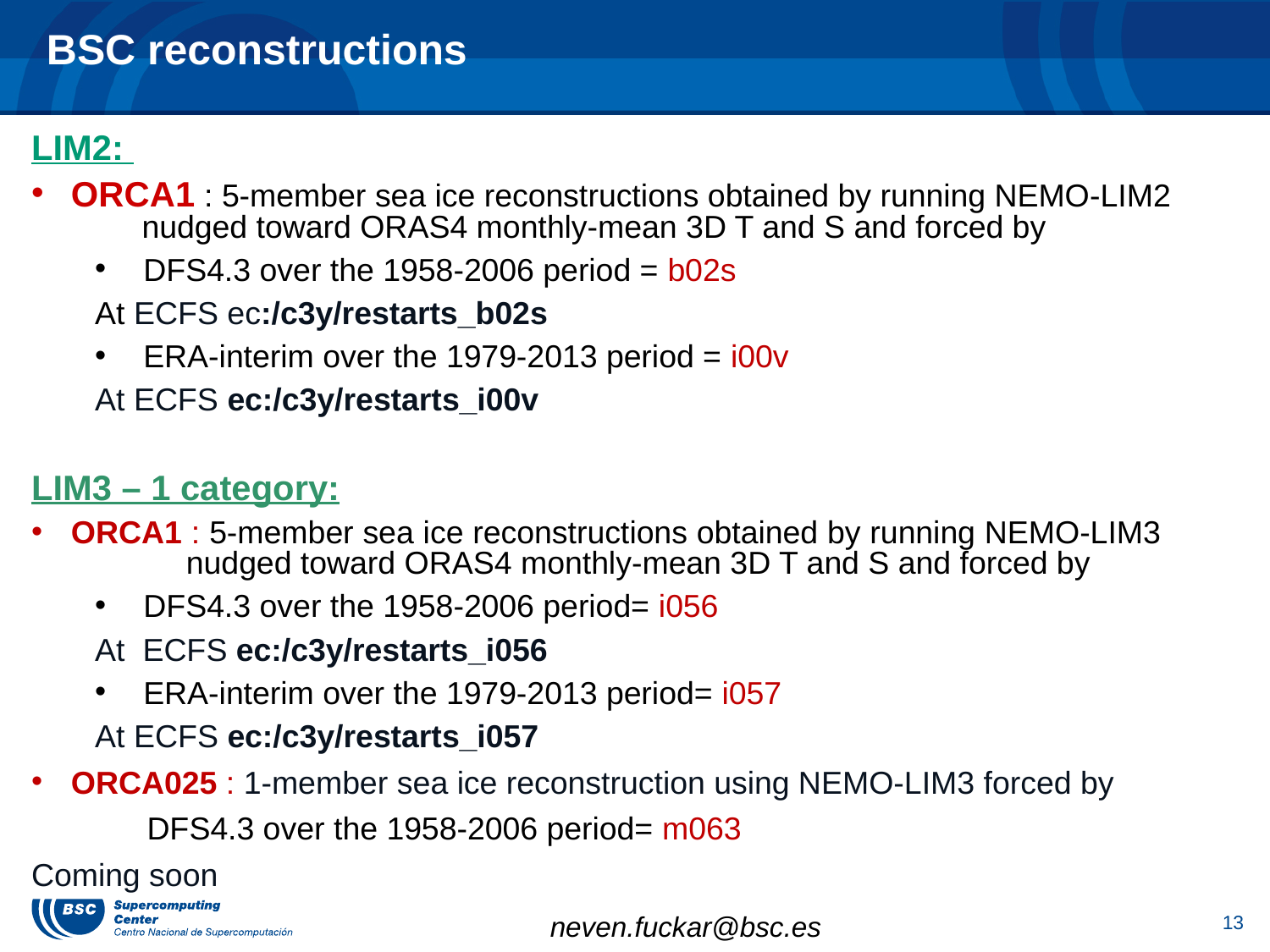

BSC reconstructions
LIM2:
ORCA1 : 5-member sea ice reconstructions obtained by running NEMO-LIM2               nudged toward ORAS4 monthly-mean 3D T and S and forced by
 DFS4.3 over the 1958-2006 period = b02s
At ECFS ec:/c3y/restarts_b02s
 ERA-interim over the 1979-2013 period = i00v
At ECFS ec:/c3y/restarts_i00v

LIM3 – 1 category:
ORCA1 : 5-member sea ice reconstructions obtained by running NEMO-LIM3                     nudged toward ORAS4 monthly-mean 3D T and S and forced by
 DFS4.3 over the 1958-2006 period= i056
At  ECFS ec:/c3y/restarts_i056
 ERA-interim over the 1979-2013 period= i057
At ECFS ec:/c3y/restarts_i057
ORCA025 : 1-member sea ice reconstruction using NEMO-LIM3 forced by
             DFS4.3 over the 1958-2006 period= m063
Coming soon
13
neven.fuckar@bsc.es